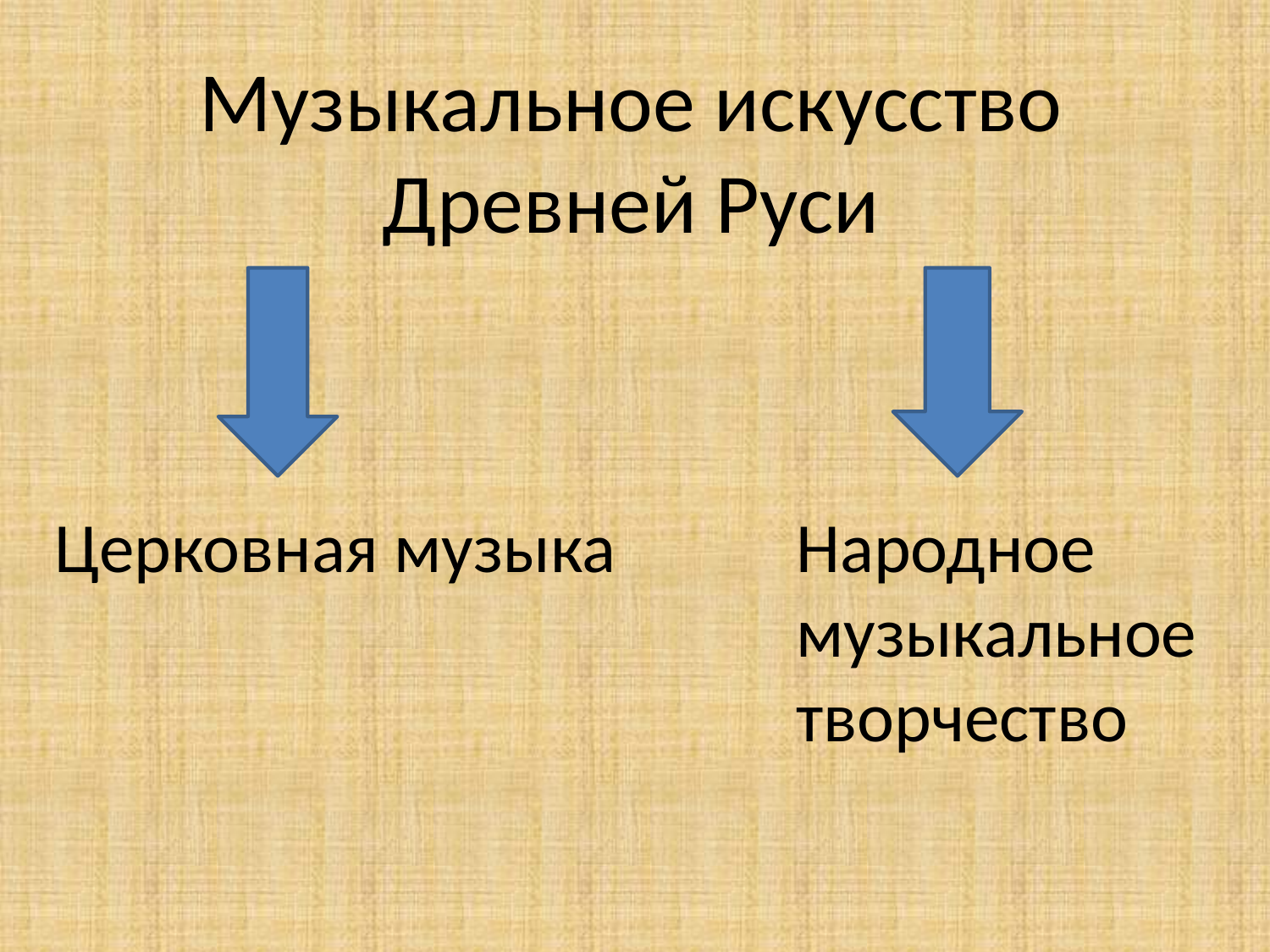

# Музыкальное искусство Древней Руси

Церковная музыка
Народное музыкальное творчество